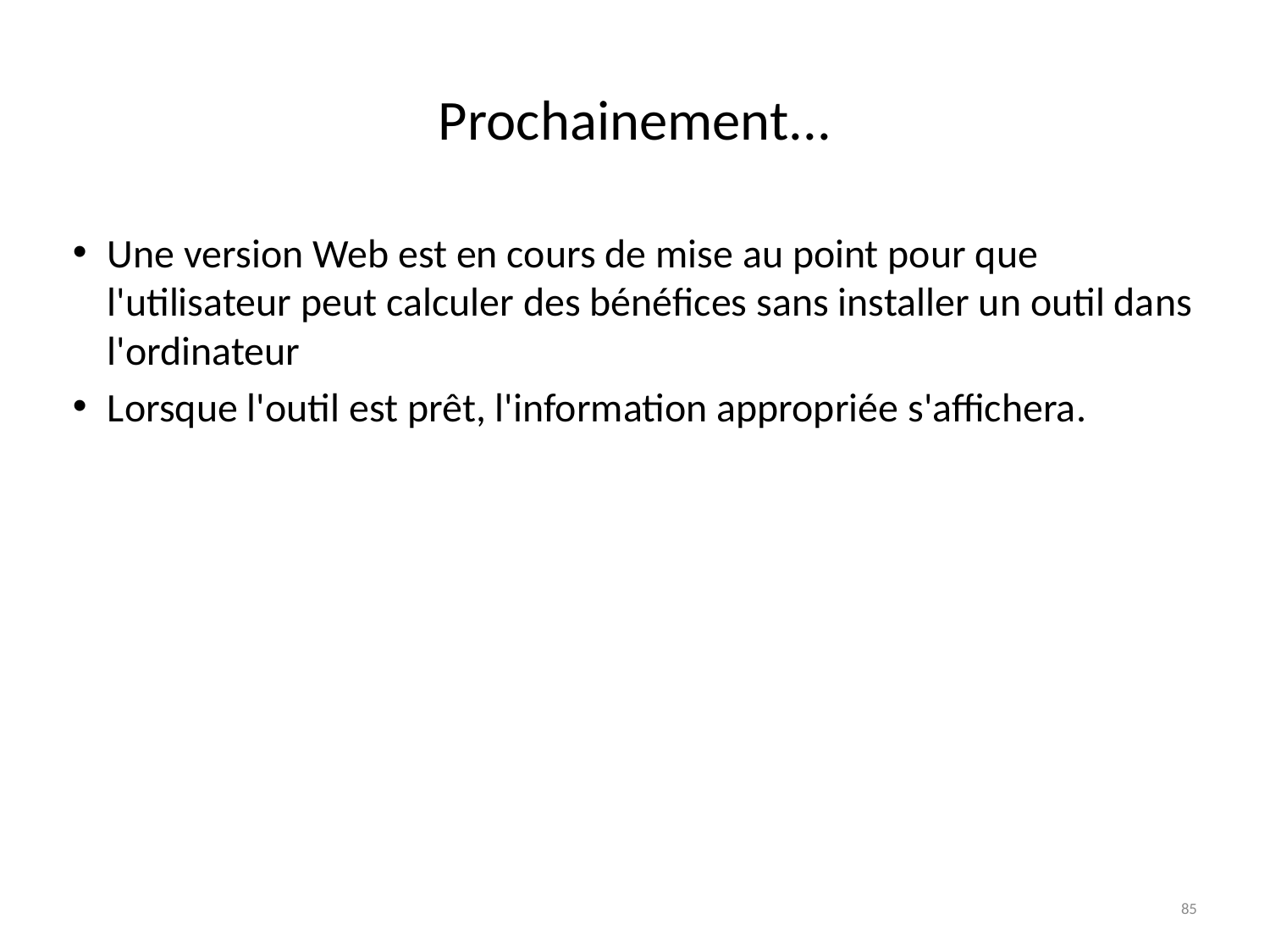

# Prochainement...
Une version Web est en cours de mise au point pour que l'utilisateur peut calculer des bénéfices sans installer un outil dans l'ordinateur
Lorsque l'outil est prêt, l'information appropriée s'affichera.

85